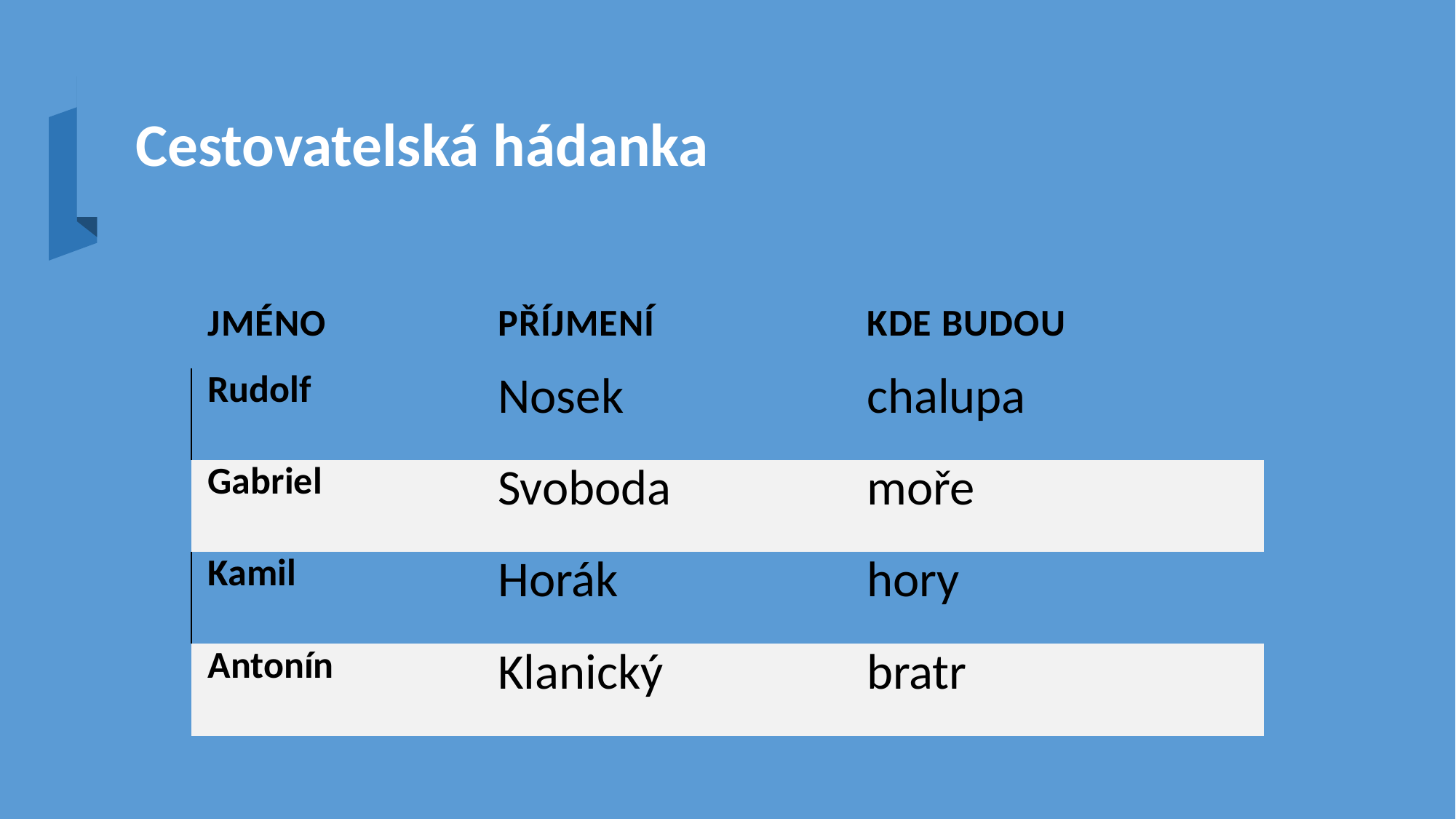

# Cestovatelská hádanka

| JMÉNO | PŘÍJMENÍ | KDE BUDOU |
| --- | --- | --- |
| Rudolf | Nosek | chalupa |
| Gabriel | Svoboda | moře |
| Kamil | Horák | hory |
| Antonín | Klanický | bratr |